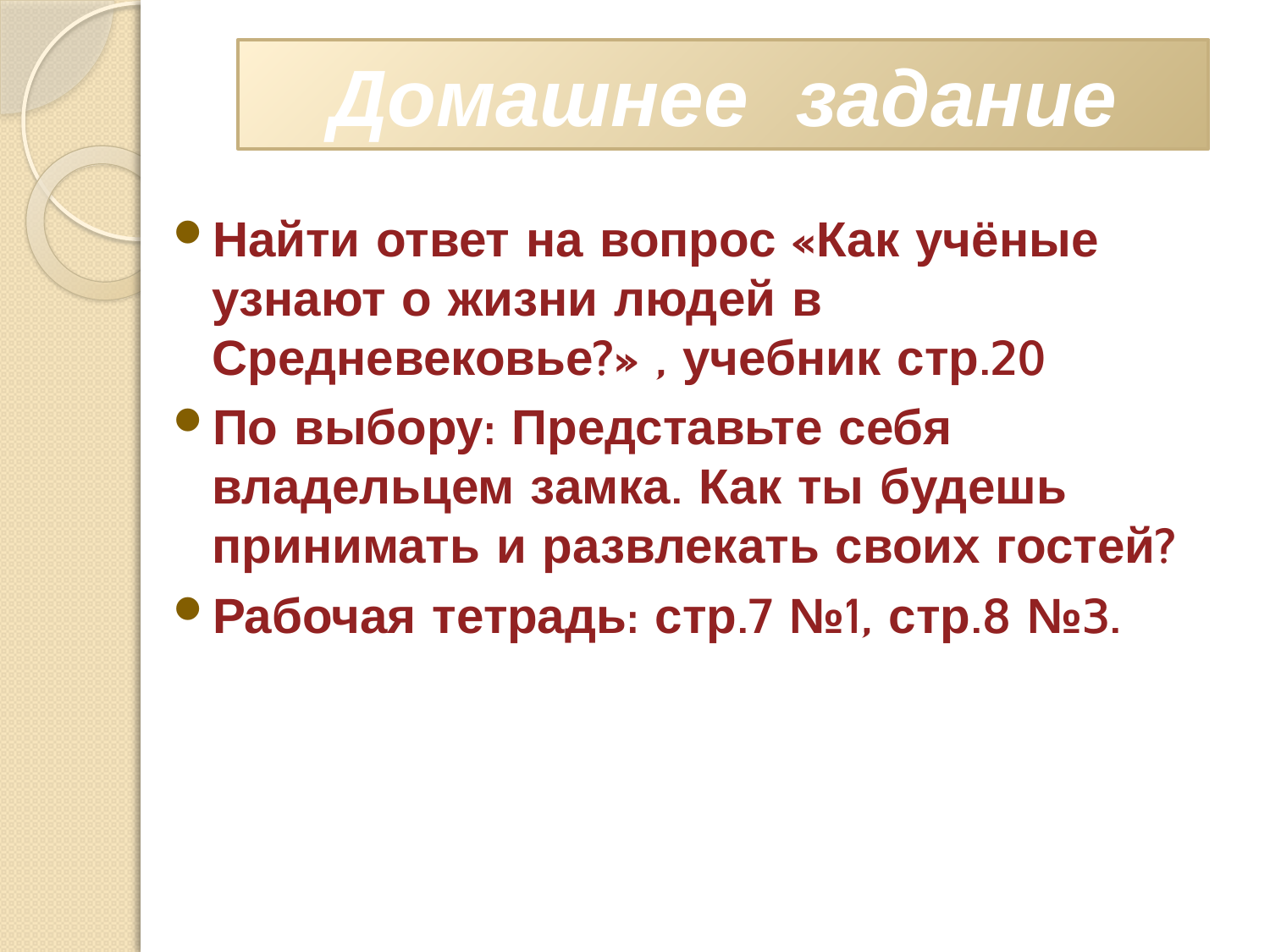

Домашнее  задание
Найти ответ на вопрос «Как учёные узнают о жизни людей в Средневековье?» , учебник стр.20
По выбору: Представьте себя владельцем замка. Как ты будешь принимать и развлекать своих гостей?
Рабочая тетрадь: стр.7 №1, стр.8 №3.